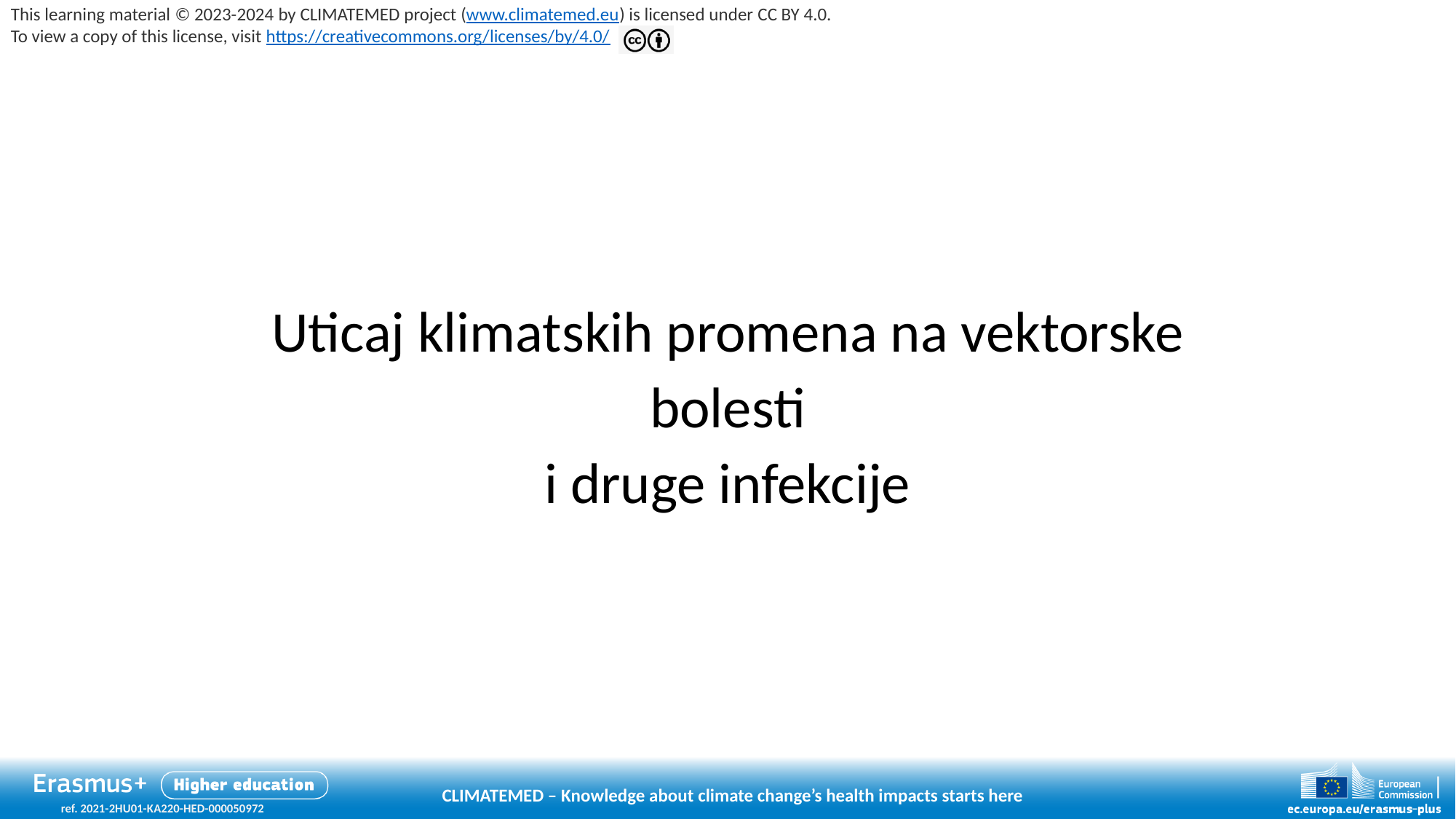

# Uticaj klimatskih promena na vektorske bolesti i druge infekcije